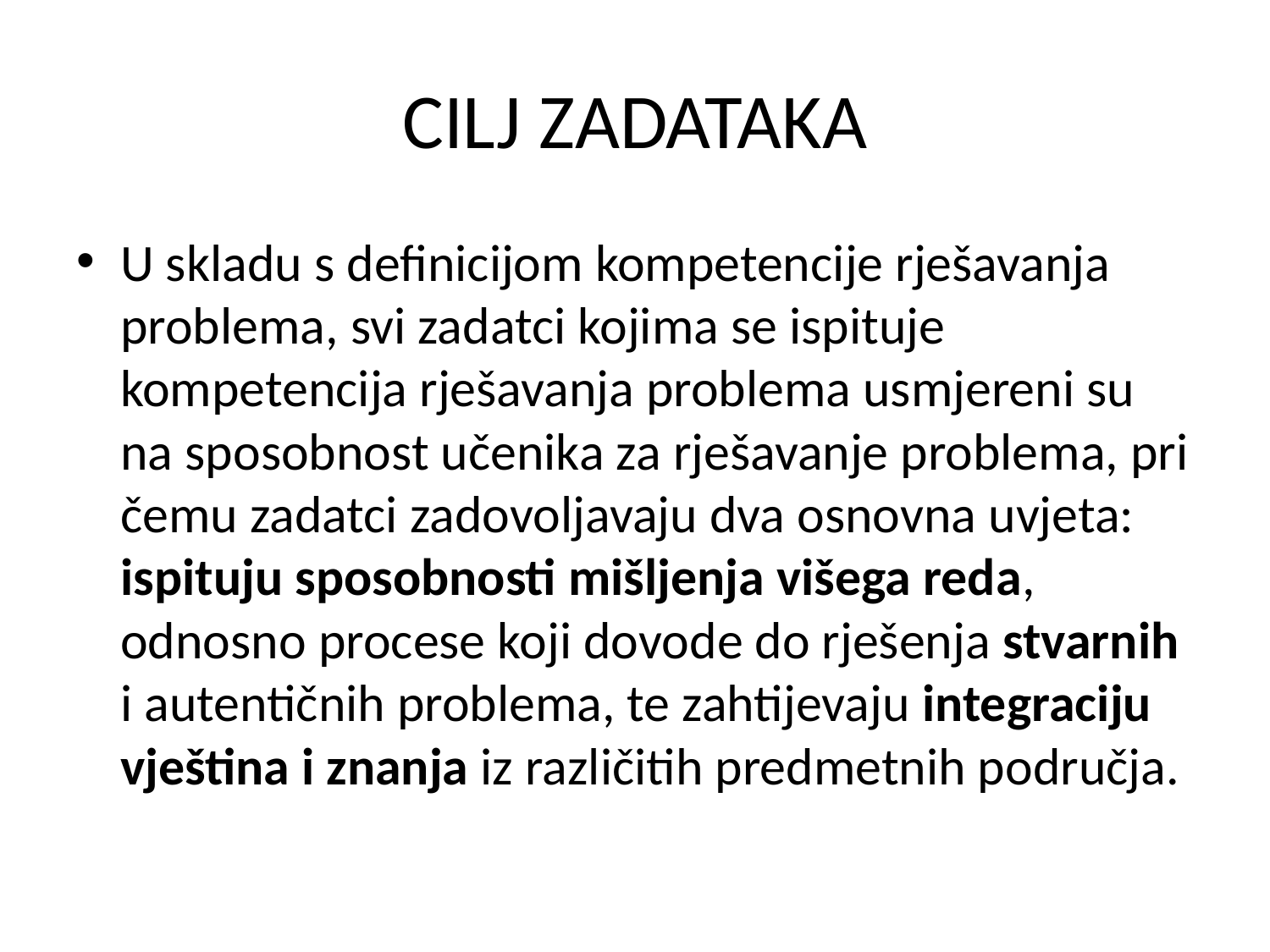

# CILJ ZADATAKA
U skladu s definicijom kompetencije rješavanja problema, svi zadatci kojima se ispituje kompetencija rješavanja problema usmjereni su na sposobnost učenika za rješavanje problema, pri čemu zadatci zadovoljavaju dva osnovna uvjeta: ispituju sposobnosti mišljenja višega reda, odnosno procese koji dovode do rješenja stvarnih i autentičnih problema, te zahtijevaju integraciju vještina i znanja iz različitih predmetnih područja.